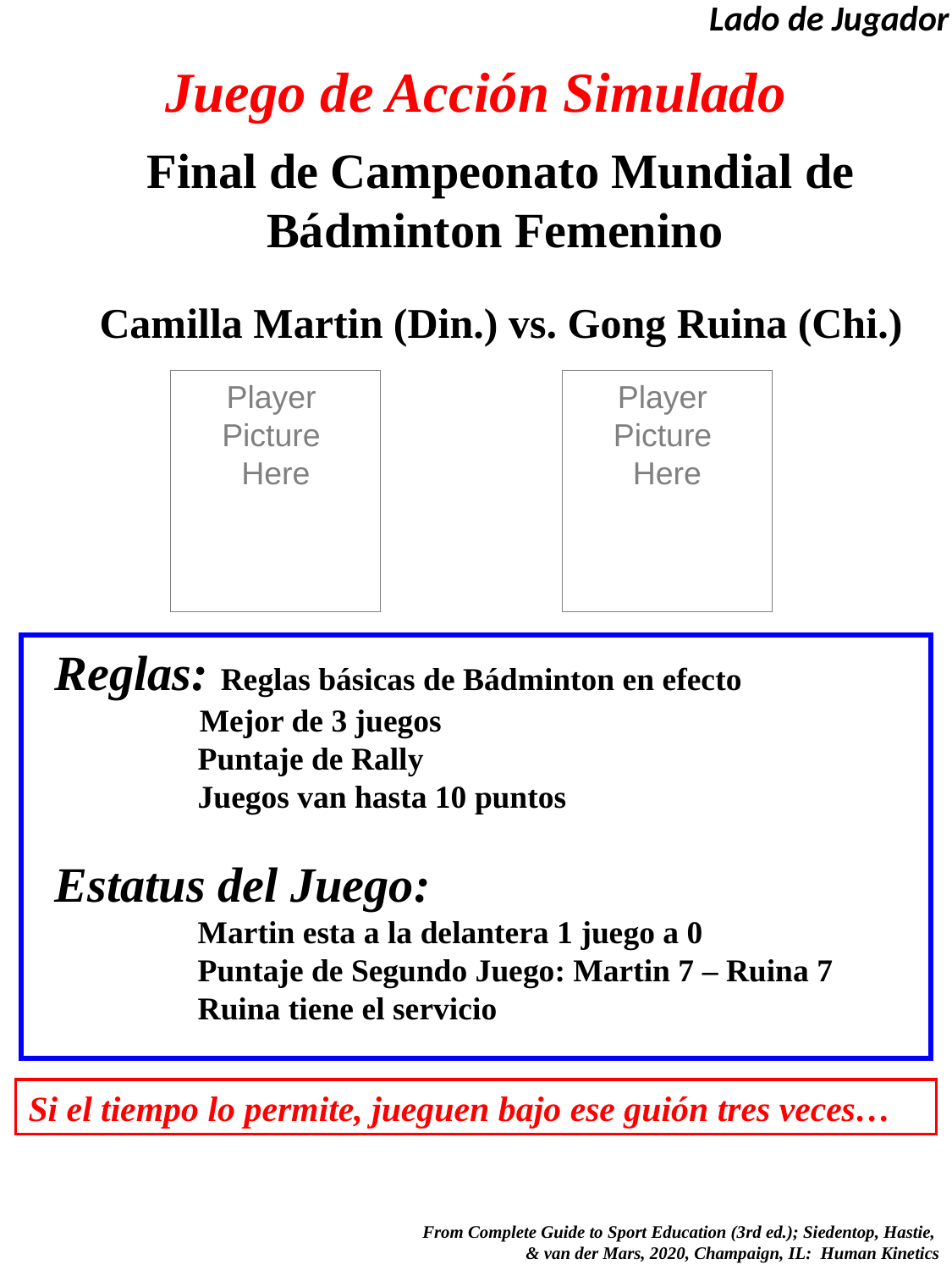

Lado de Jugador
# Juego de Acción Simulado
Final de Campeonato Mundial de Bádminton Femenino

Camilla Martin (Din.) vs. Gong Ruina (Chi.)
Player
Picture
Here

Player
Picture
Here

Reglas: Reglas básicas de Bádminton en efecto
                  Mejor de 3 juegos
	  Puntaje de Rally
	  Juegos van hasta 10 puntos

Estatus del Juego:
	  Martin esta a la delantera 1 juego a 0
	  Puntaje de Segundo Juego: Martin 7 – Ruina 7
	  Ruina tiene el servicio
Si el tiempo lo permite, jueguen bajo ese guión tres veces…
 From Complete Guide to Sport Education (3rd ed.); Siedentop, Hastie,
& van der Mars, 2020, Champaign, IL:  Human Kinetics